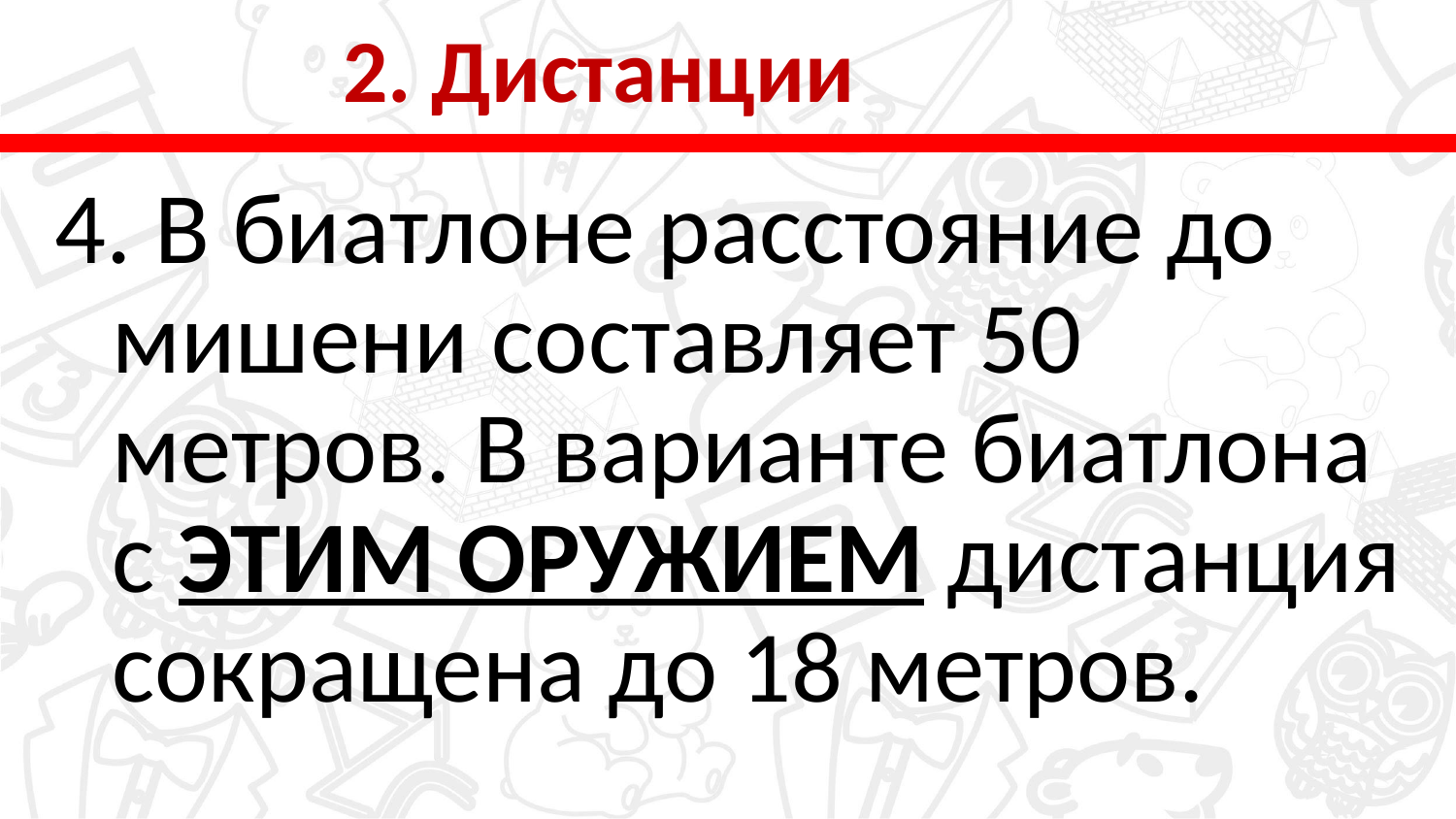

# 2. Дистанции

4. В биатлоне расстояние до мишени составляет 50 метров. В варианте биатлона с ЭТИМ ОРУЖИЕМ дистанция сокращена до 18 метров.